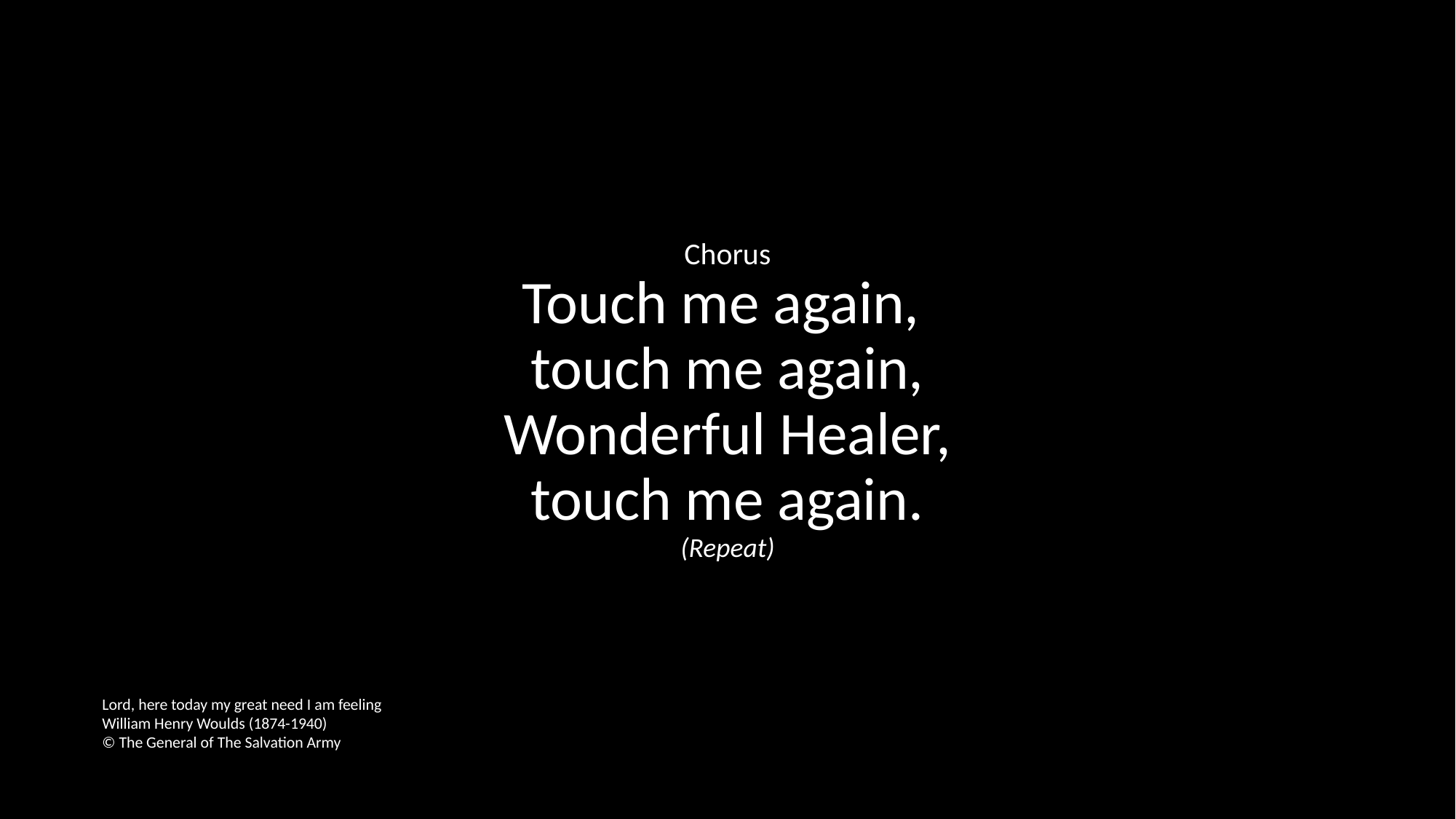

Chorus
Touch me again,
touch me again,
Wonderful Healer,
touch me again.
(Repeat)

Lord, here today my great need I am feeling
William Henry Woulds (1874-1940)
© The General of The Salvation Army